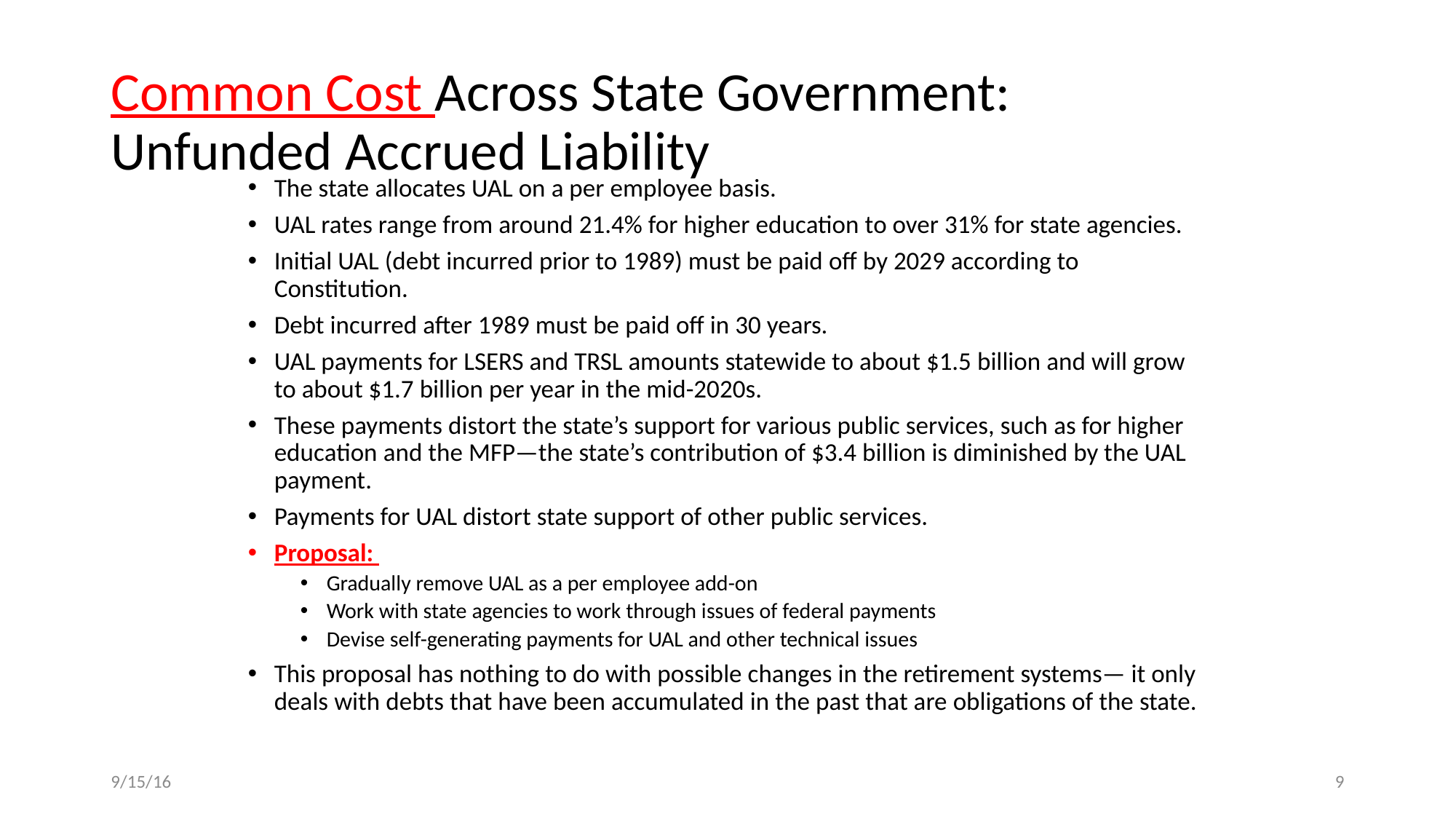

# Common Cost Across State Government: Unfunded Accrued Liability
The state allocates UAL on a per employee basis.
UAL rates range from around 21.4% for higher education to over 31% for state agencies.
Initial UAL (debt incurred prior to 1989) must be paid off by 2029 according to Constitution.
Debt incurred after 1989 must be paid off in 30 years.
UAL payments for LSERS and TRSL amounts statewide to about $1.5 billion and will grow to about $1.7 billion per year in the mid-2020s.
These payments distort the state’s support for various public services, such as for higher education and the MFP—the state’s contribution of $3.4 billion is diminished by the UAL payment.
Payments for UAL distort state support of other public services.
Proposal:
Gradually remove UAL as a per employee add-on
Work with state agencies to work through issues of federal payments
Devise self-generating payments for UAL and other technical issues
This proposal has nothing to do with possible changes in the retirement systems— it only deals with debts that have been accumulated in the past that are obligations of the state.
9/15/16
9